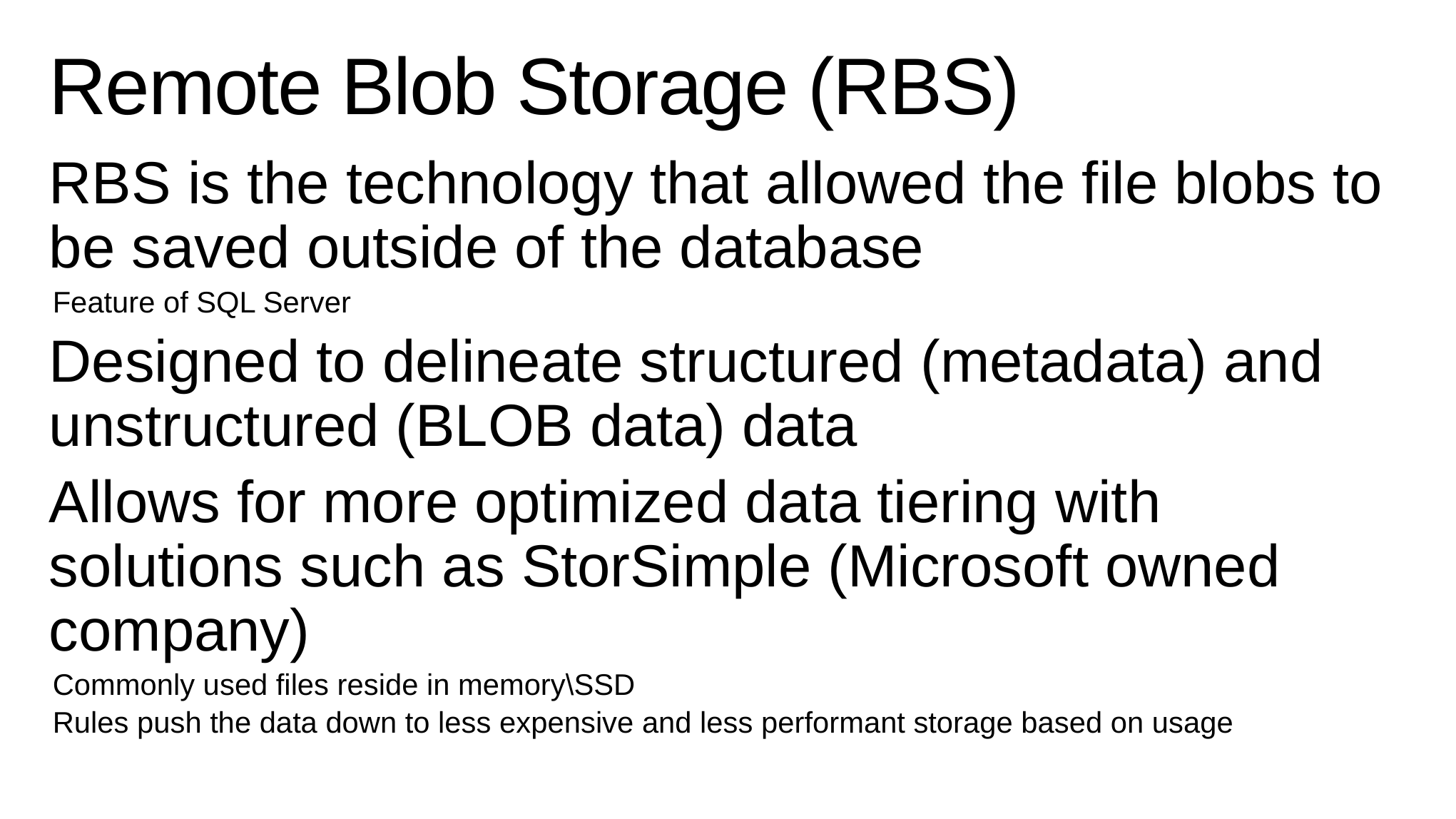

# Remote Blob Storage (RBS)
RBS is the technology that allowed the file blobs to be saved outside of the database
Feature of SQL Server
Designed to delineate structured (metadata) and unstructured (BLOB data) data
Allows for more optimized data tiering with solutions such as StorSimple (Microsoft owned company)
Commonly used files reside in memory\SSD
Rules push the data down to less expensive and less performant storage based on usage